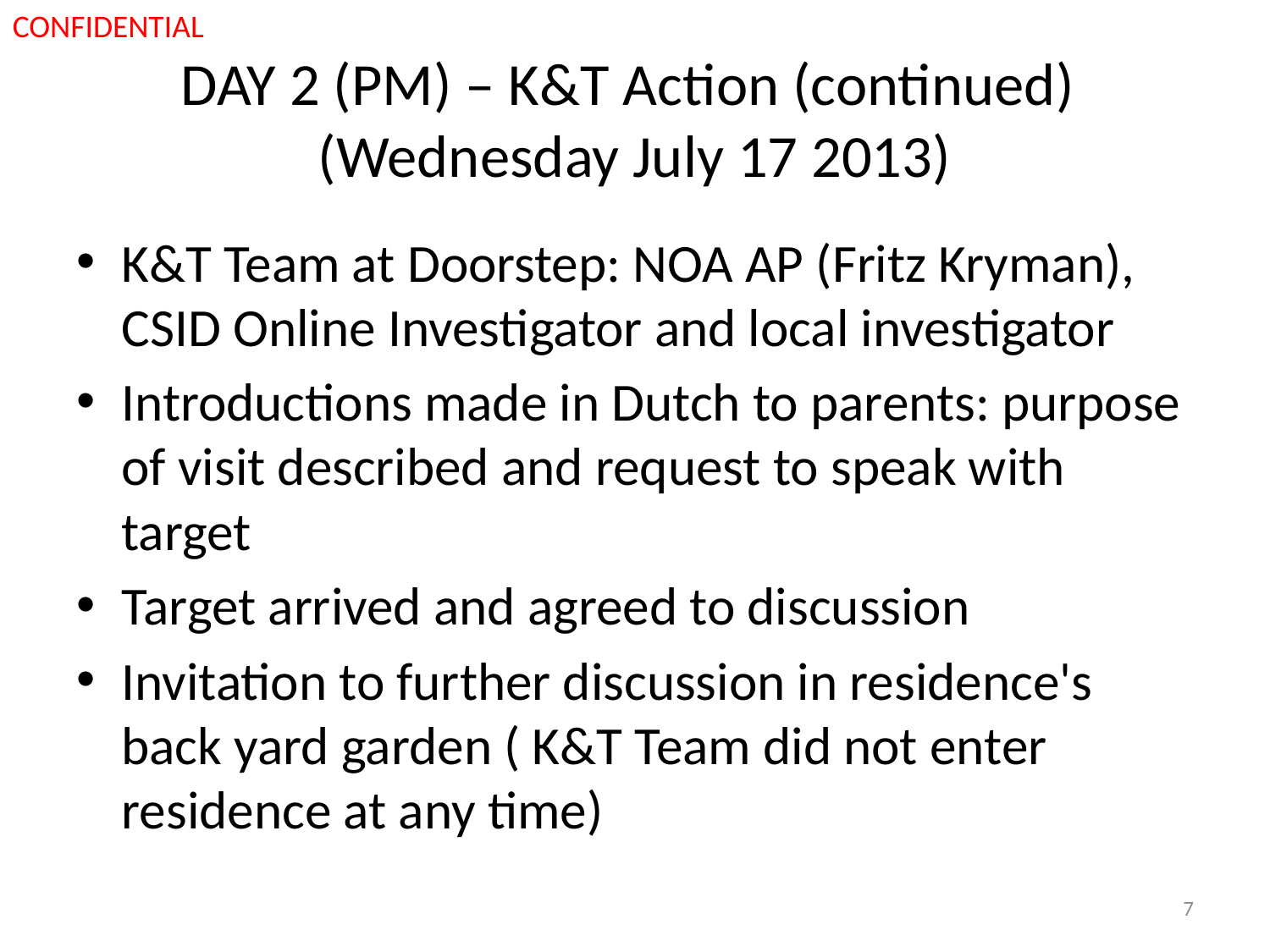

CONFIDENTIAL
# DAY 2 (PM) – K&T Action (continued) (Wednesday July 17 2013)
K&T Team at Doorstep: NOA AP (Fritz Kryman), CSID Online Investigator and local investigator
Introductions made in Dutch to parents: purpose of visit described and request to speak with target
Target arrived and agreed to discussion
Invitation to further discussion in residence's back yard garden ( K&T Team did not enter residence at any time)
7